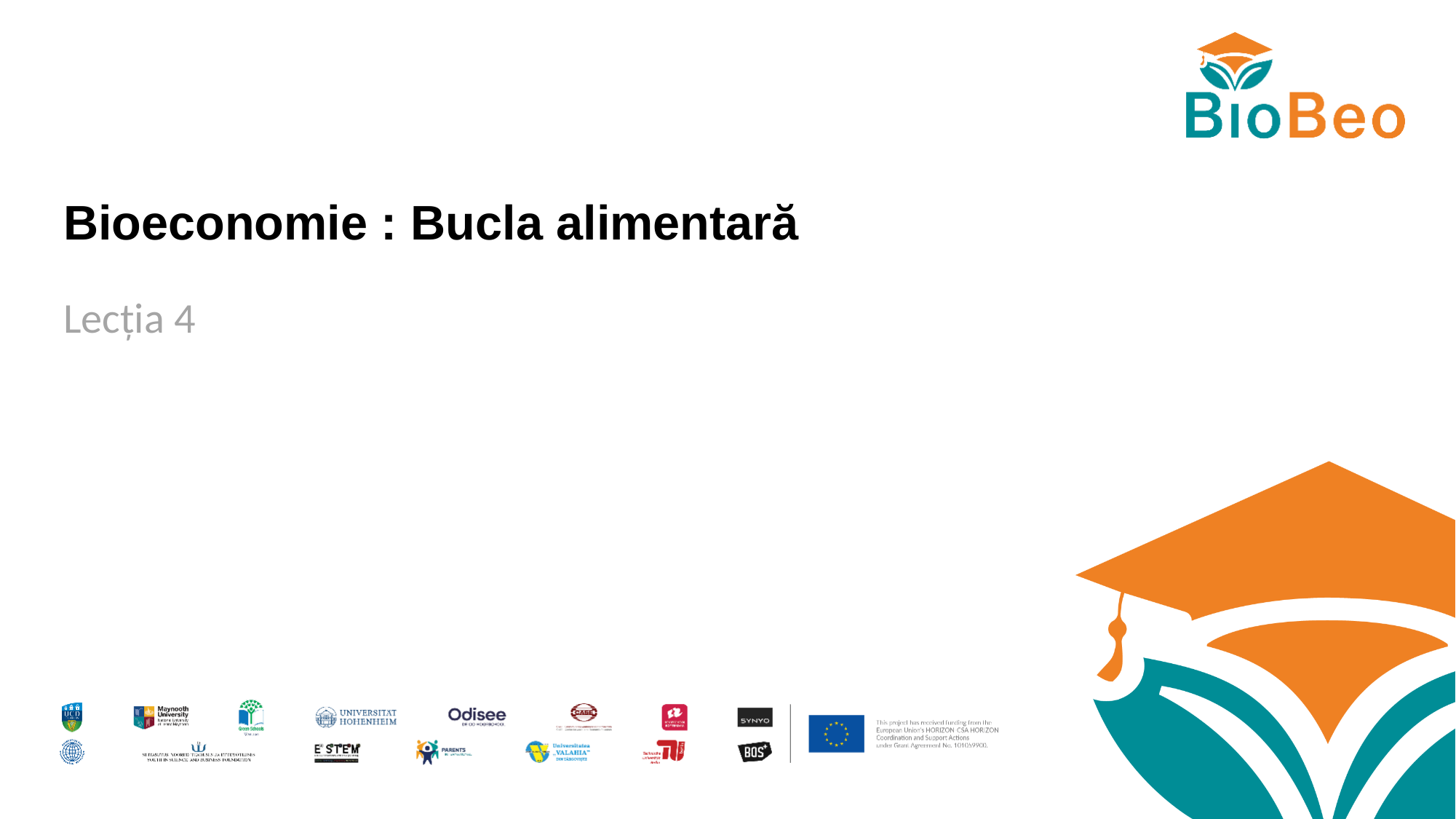

# Bioeconomie : Bucla alimentară
Lecția 4